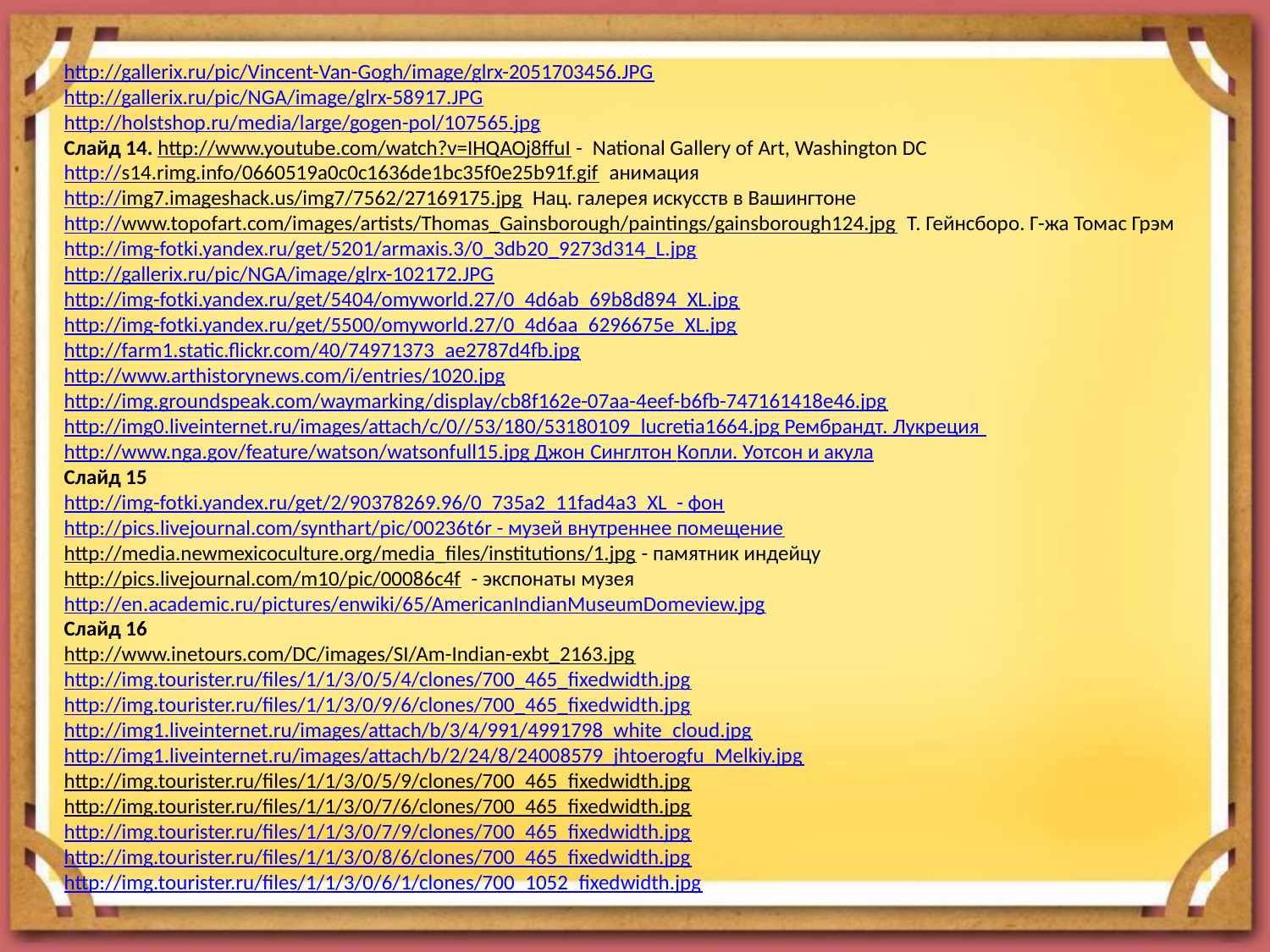

http://gallerix.ru/pic/Vincent-Van-Gogh/image/glrx-2051703456.JPG
http://gallerix.ru/pic/NGA/image/glrx-58917.JPG
http://holstshop.ru/media/large/gogen-pol/107565.jpg
Слайд 14. http://www.youtube.com/watch?v=IHQAOj8ffuI -  National Gallery of Art, Washington DC
http://s14.rimg.info/0660519a0c0c1636de1bc35f0e25b91f.gif  анимация
http://img7.imageshack.us/img7/7562/27169175.jpg  Нац. галерея искусств в Вашингтоне
http://www.topofart.com/images/artists/Thomas_Gainsborough/paintings/gainsborough124.jpg  Т. Гейнсборо. Г-жа Томас Грэм
http://img-fotki.yandex.ru/get/5201/armaxis.3/0_3db20_9273d314_L.jpg
http://gallerix.ru/pic/NGA/image/glrx-102172.JPG
http://img-fotki.yandex.ru/get/5404/omyworld.27/0_4d6ab_69b8d894_XL.jpg
http://img-fotki.yandex.ru/get/5500/omyworld.27/0_4d6aa_6296675e_XL.jpg
http://farm1.static.flickr.com/40/74971373_ae2787d4fb.jpg
http://www.arthistorynews.com/i/entries/1020.jpg
http://img.groundspeak.com/waymarking/display/cb8f162e-07aa-4eef-b6fb-747161418e46.jpg
http://img0.liveinternet.ru/images/attach/c/0//53/180/53180109_lucretia1664.jpg Рембрандт. Лукреция
http://www.nga.gov/feature/watson/watsonfull15.jpg Джон Синглтон Копли. Уотсон и акула
Слайд 15
http://img-fotki.yandex.ru/get/2/90378269.96/0_735a2_11fad4a3_XL  - фон
http://pics.livejournal.com/synthart/pic/00236t6r - музей внутреннее помещение
http://media.newmexicoculture.org/media_files/institutions/1.jpg - памятник индейцу
http://pics.livejournal.com/m10/pic/00086c4f  - экспонаты музея
http://en.academic.ru/pictures/enwiki/65/AmericanIndianMuseumDomeview.jpg
Слайд 16
http://www.inetours.com/DC/images/SI/Am-Indian-exbt_2163.jpg
http://img.tourister.ru/files/1/1/3/0/5/4/clones/700_465_fixedwidth.jpg
http://img.tourister.ru/files/1/1/3/0/9/6/clones/700_465_fixedwidth.jpg
http://img1.liveinternet.ru/images/attach/b/3/4/991/4991798_white_cloud.jpg
http://img1.liveinternet.ru/images/attach/b/2/24/8/24008579_jhtoerogfu_Melkiy.jpg
http://img.tourister.ru/files/1/1/3/0/5/9/clones/700_465_fixedwidth.jpg
http://img.tourister.ru/files/1/1/3/0/7/6/clones/700_465_fixedwidth.jpg
http://img.tourister.ru/files/1/1/3/0/7/9/clones/700_465_fixedwidth.jpg
http://img.tourister.ru/files/1/1/3/0/8/6/clones/700_465_fixedwidth.jpg
http://img.tourister.ru/files/1/1/3/0/6/1/clones/700_1052_fixedwidth.jpg